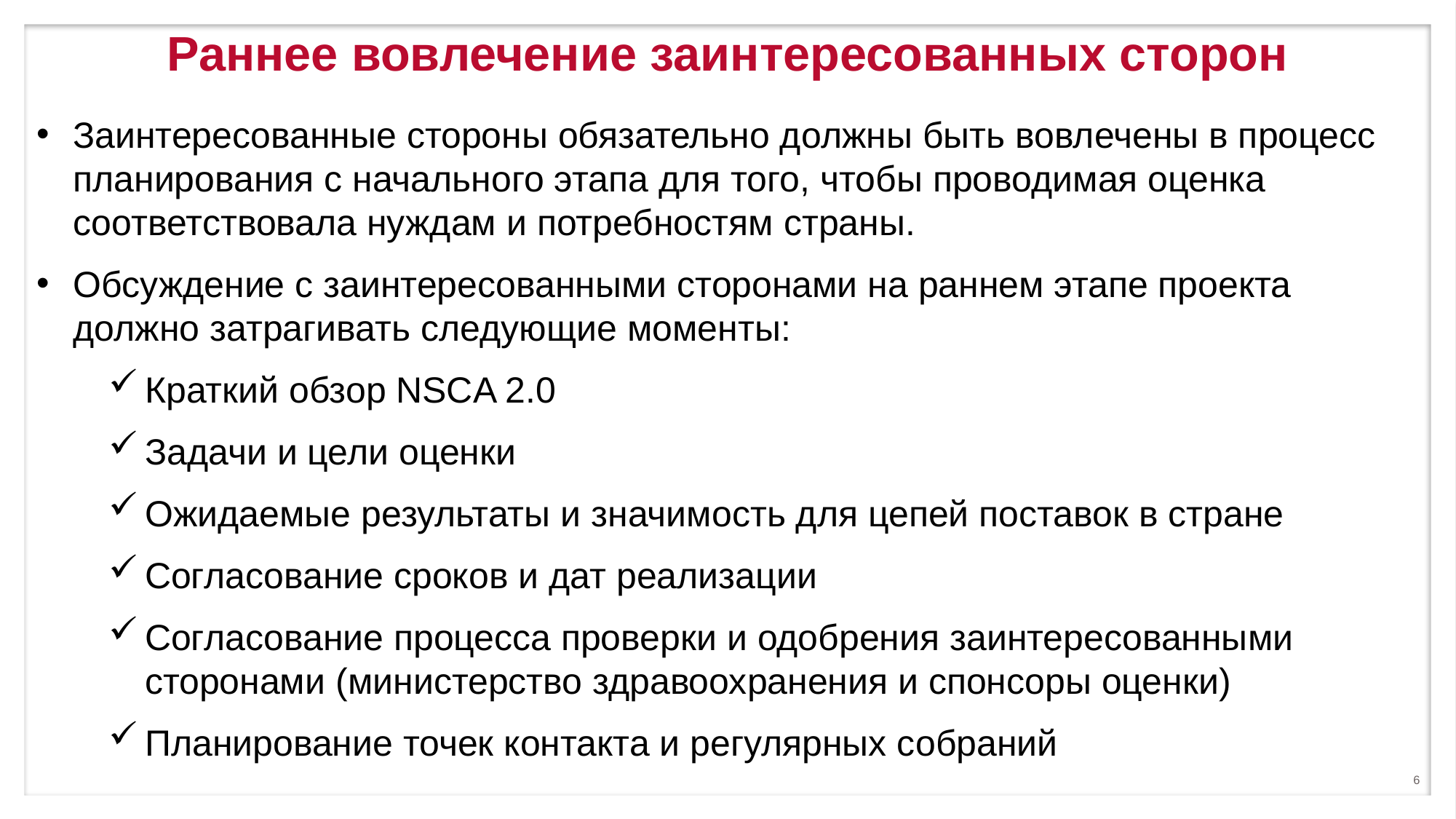

# Раннее вовлечение заинтересованных сторон
Заинтересованные стороны обязательно должны быть вовлечены в процесс планирования с начального этапа для того, чтобы проводимая оценка соответствовала нуждам и потребностям страны.
Обсуждение с заинтересованными сторонами на раннем этапе проекта должно затрагивать следующие моменты:
Краткий обзор NSCA 2.0
Задачи и цели оценки
Ожидаемые результаты и значимость для цепей поставок в стране
Согласование сроков и дат реализации
Согласование процесса проверки и одобрения заинтересованными сторонами (министерство здравоохранения и спонсоры оценки)
Планирование точек контакта и регулярных собраний
6